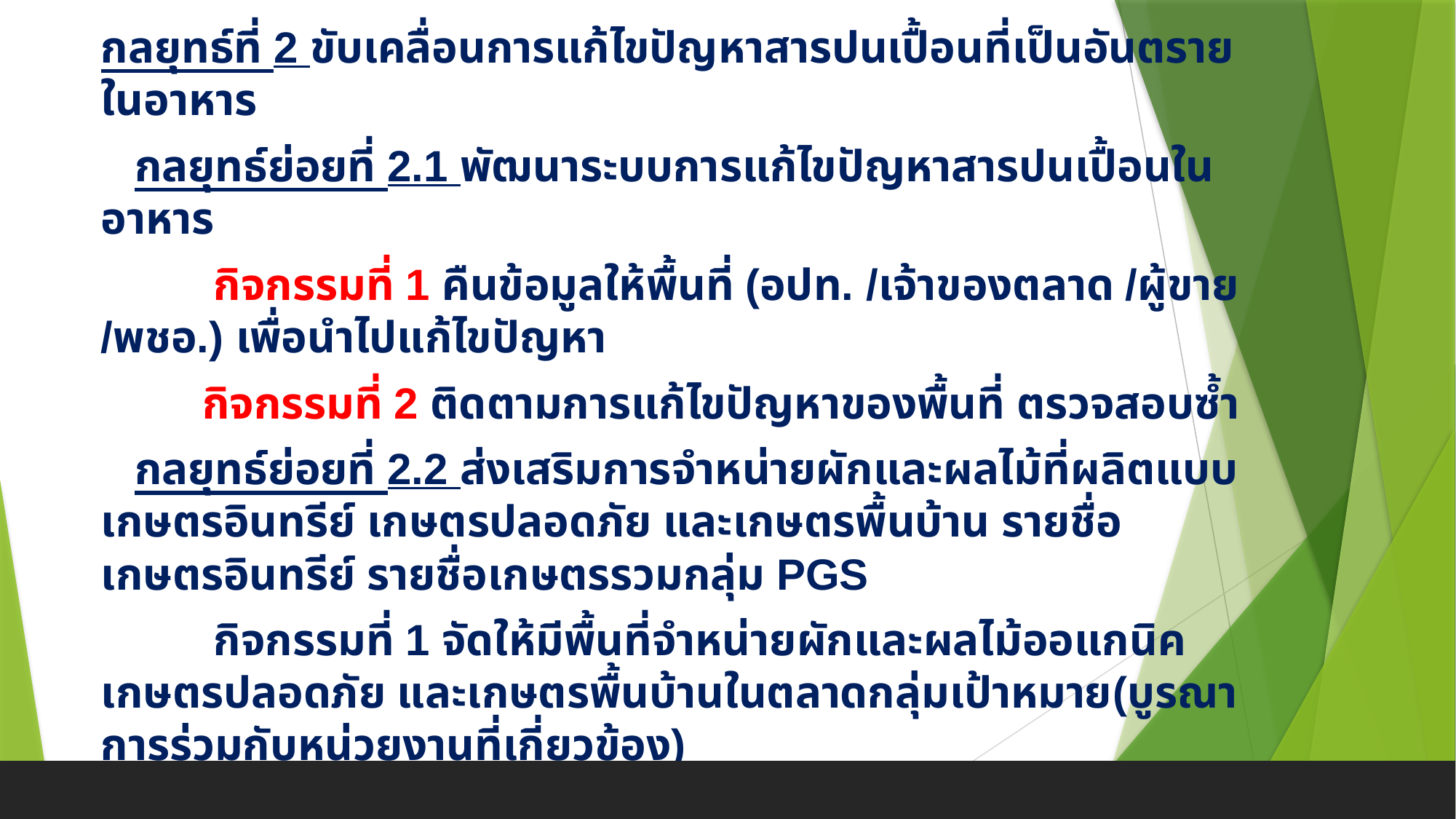

กลยุทธ์ที่ 2 ขับเคลื่อนการแก้ไขปัญหาสารปนเปื้อนที่เป็นอันตรายในอาหาร
   กลยุทธ์ย่อยที่ 2.1 พัฒนาระบบการแก้ไขปัญหาสารปนเปื้อนในอาหาร
          กิจกรรมที่ 1 คืนข้อมูลให้พื้นที่ (อปท. /เจ้าของตลาด /ผู้ขาย /พชอ.) เพื่อนำไปแก้ไขปัญหา
         กิจกรรมที่ 2 ติดตามการแก้ไขปัญหาของพื้นที่ ตรวจสอบซ้ำ
   กลยุทธ์ย่อยที่ 2.2 ส่งเสริมการจำหน่ายผักและผลไม้ที่ผลิตแบบเกษตรอินทรีย์ เกษตรปลอดภัย และเกษตรพื้นบ้าน รายชื่อเกษตรอินทรีย์ รายชื่อเกษตรรวมกลุ่ม PGS
          กิจกรรมที่ 1 จัดให้มีพื้นที่จำหน่ายผักและผลไม้ออแกนิค เกษตรปลอดภัย และเกษตรพื้นบ้านในตลาดกลุ่มเป้าหมาย(บูรณาการร่วมกับหน่วยงานที่เกี่ยวข้อง)